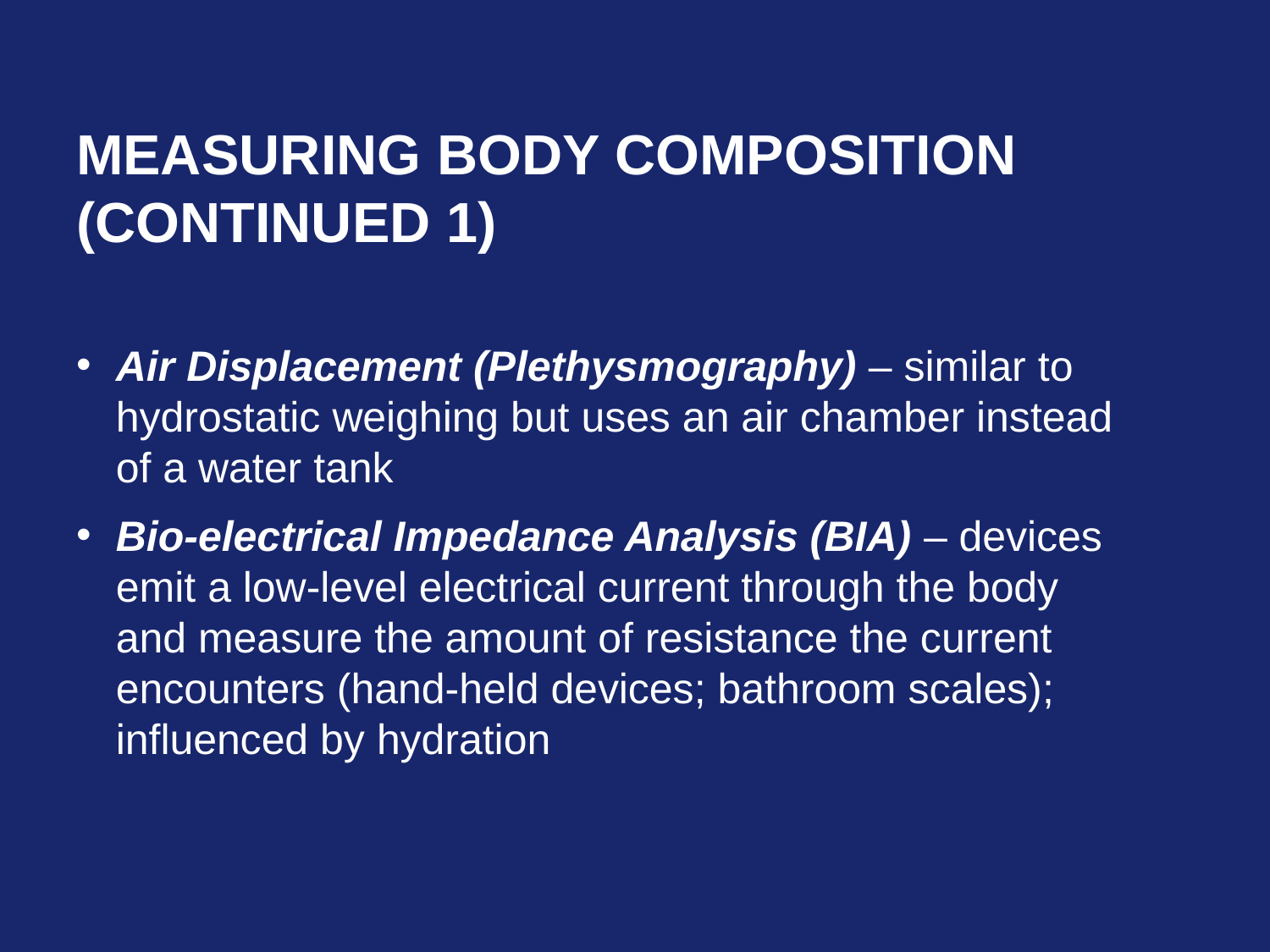

# Measuring body composition (continued 1)
Air Displacement (Plethysmography) – similar to hydrostatic weighing but uses an air chamber instead of a water tank
Bio-electrical Impedance Analysis (BIA) – devices emit a low-level electrical current through the body and measure the amount of resistance the current encounters (hand-held devices; bathroom scales); influenced by hydration